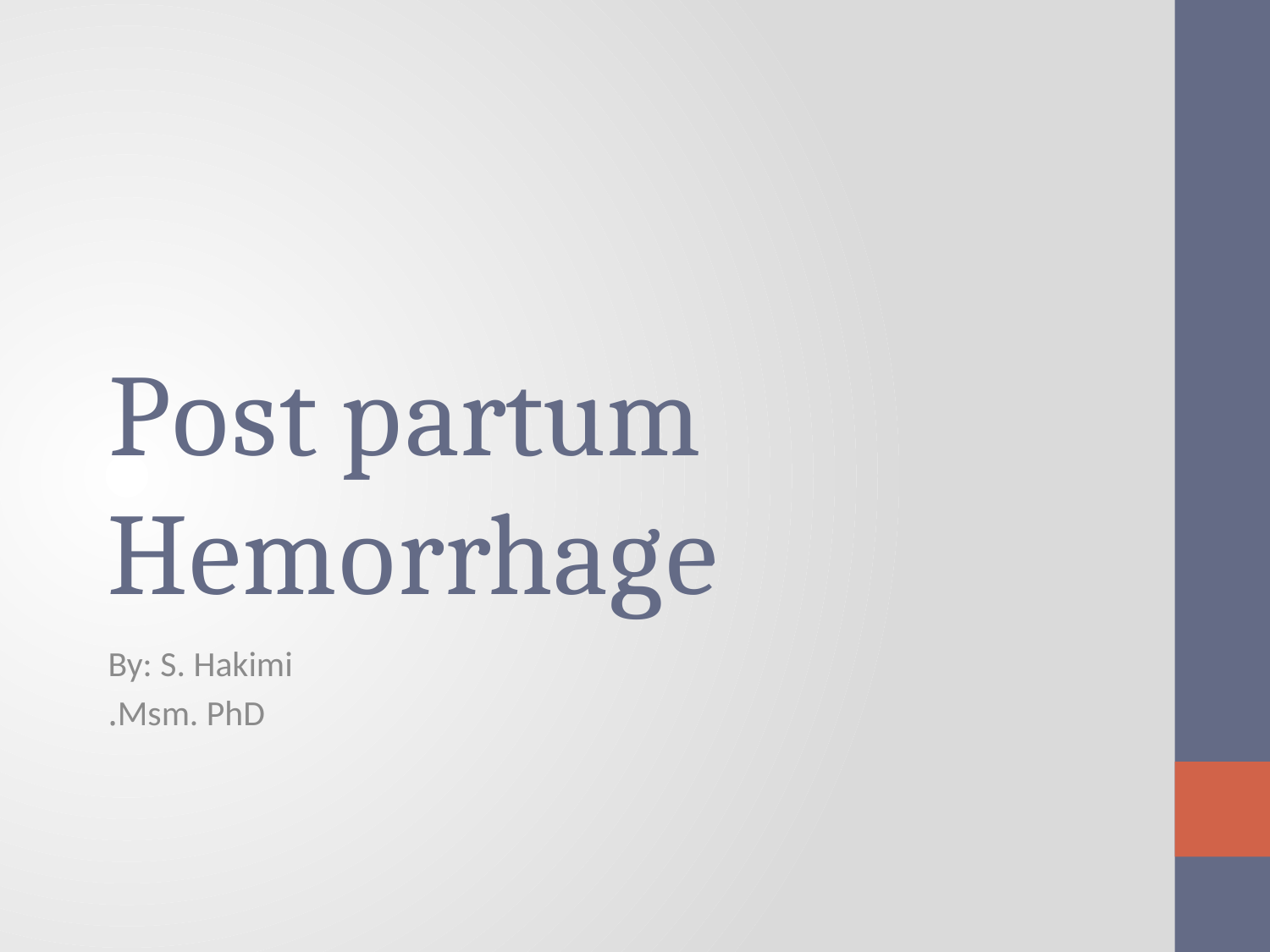

# Post partum Hemorrhage
By: S. Hakimi
Msm. PhD.